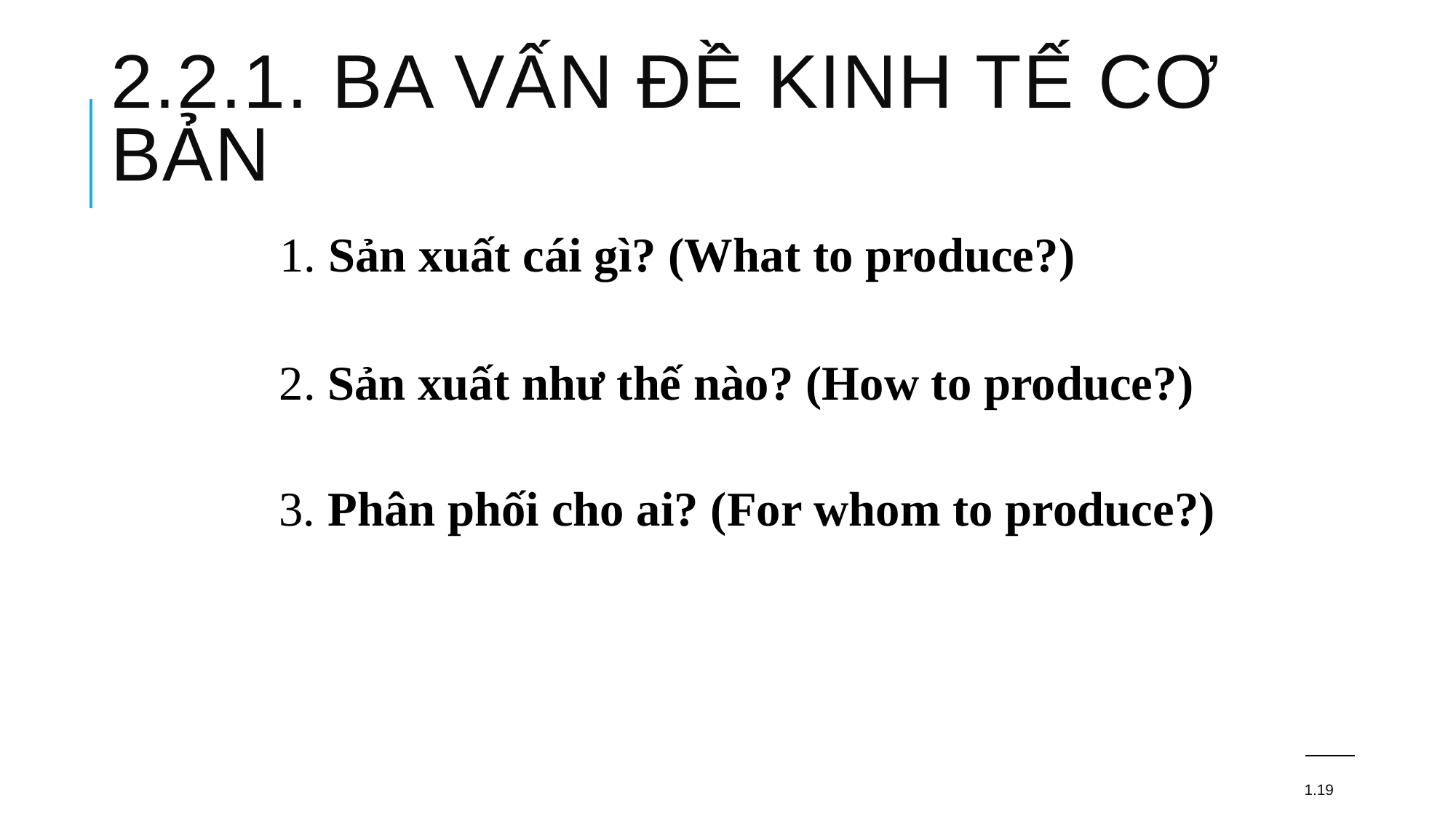

# 2.2.1. Ba vấn đề kinh tế cơ bản
1. Sản xuất cái gì? (What to produce?)
2. Sản xuất như thế nào? (How to produce?)
3. Phân phối cho ai? (For whom to produce?)
1.19